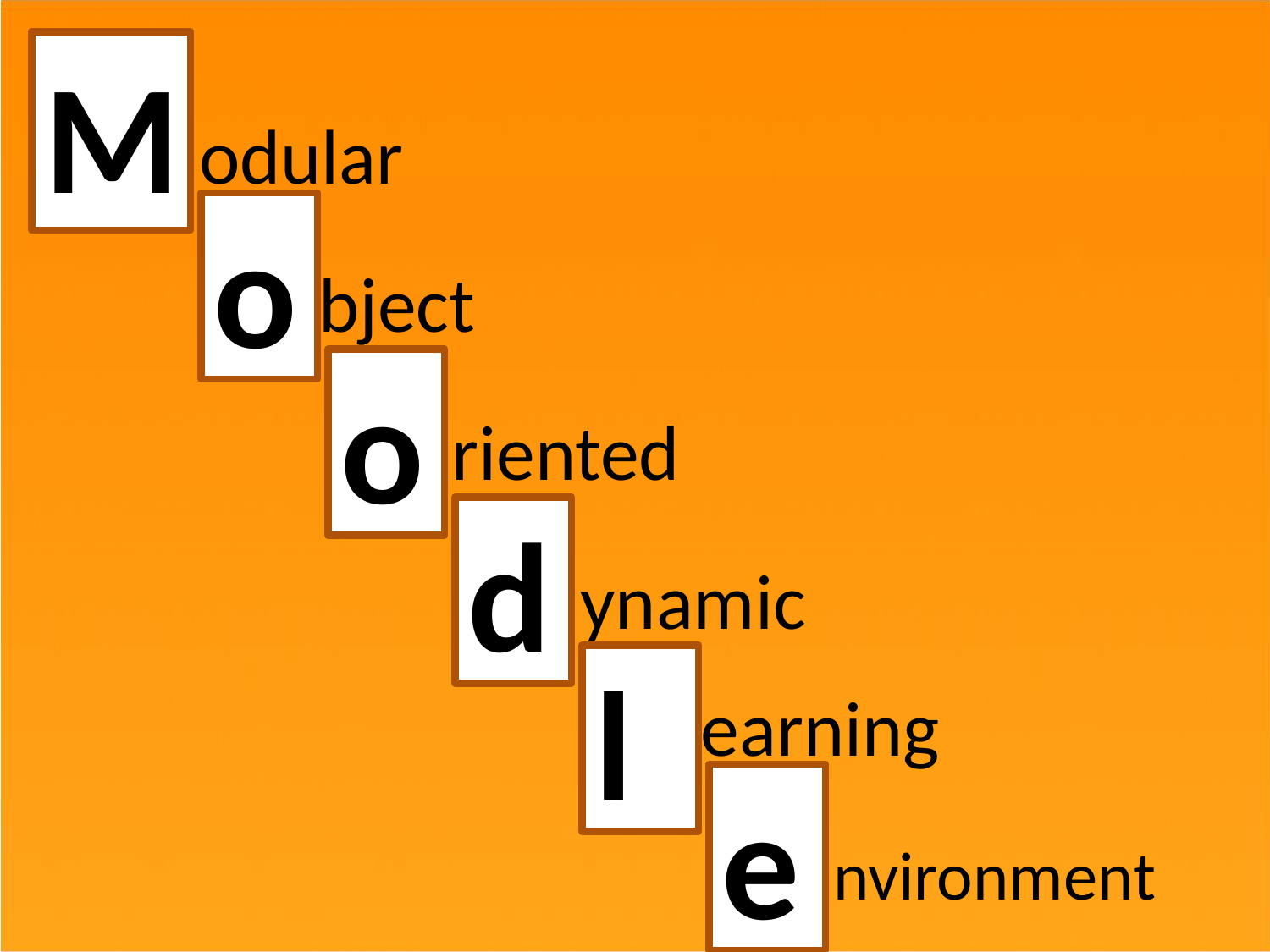

M
# odular
o
bject
o
riented
d
ynamic
l
earning
e
nvironment